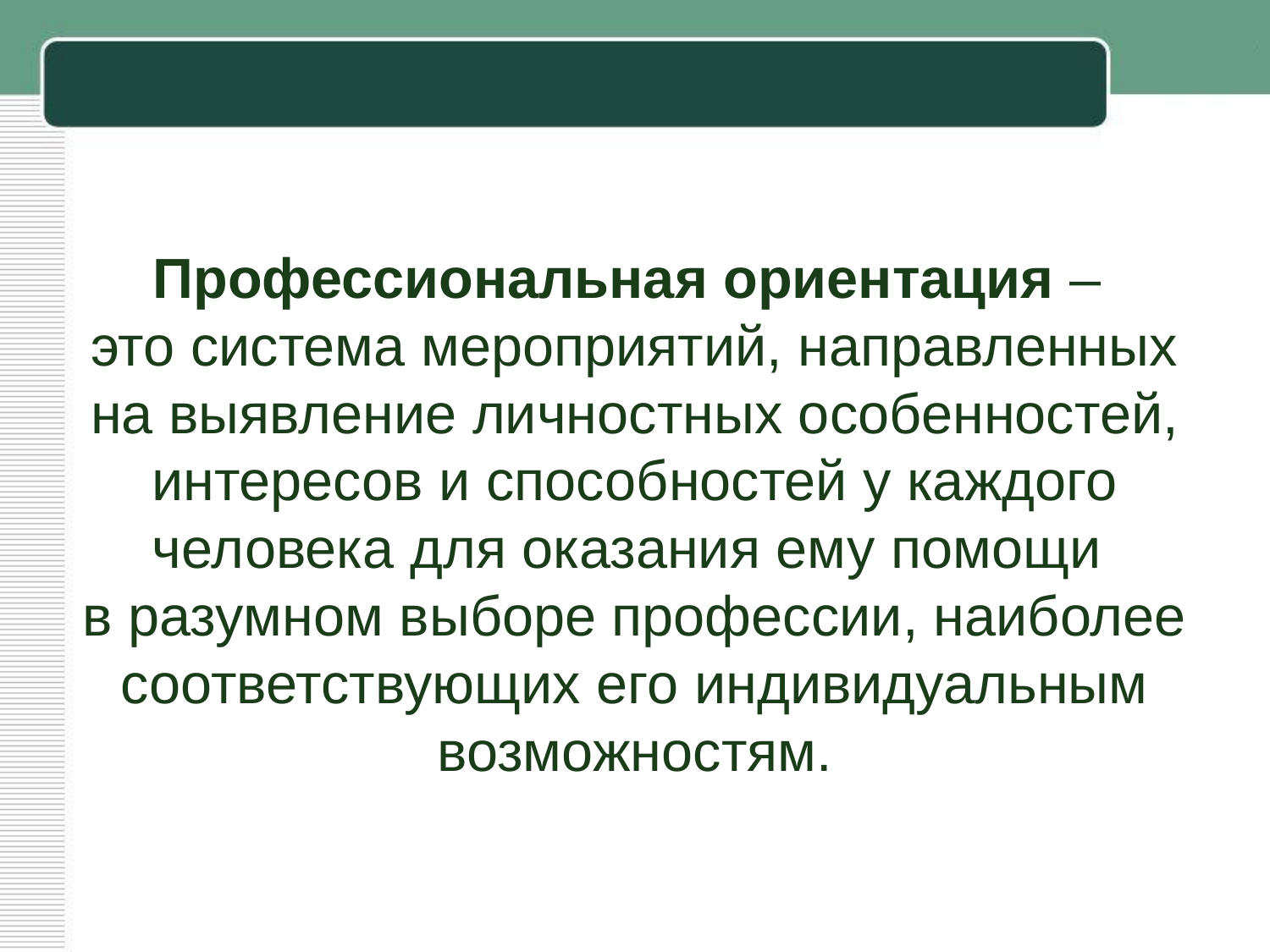

#

Профессиональная ориентация –
это система мероприятий, направленных на выявление личностных особенностей, интересов и способностей у каждого человека для оказания ему помощи
в разумном выборе профессии, наиболее соответствующих его индивидуальным возможностям.